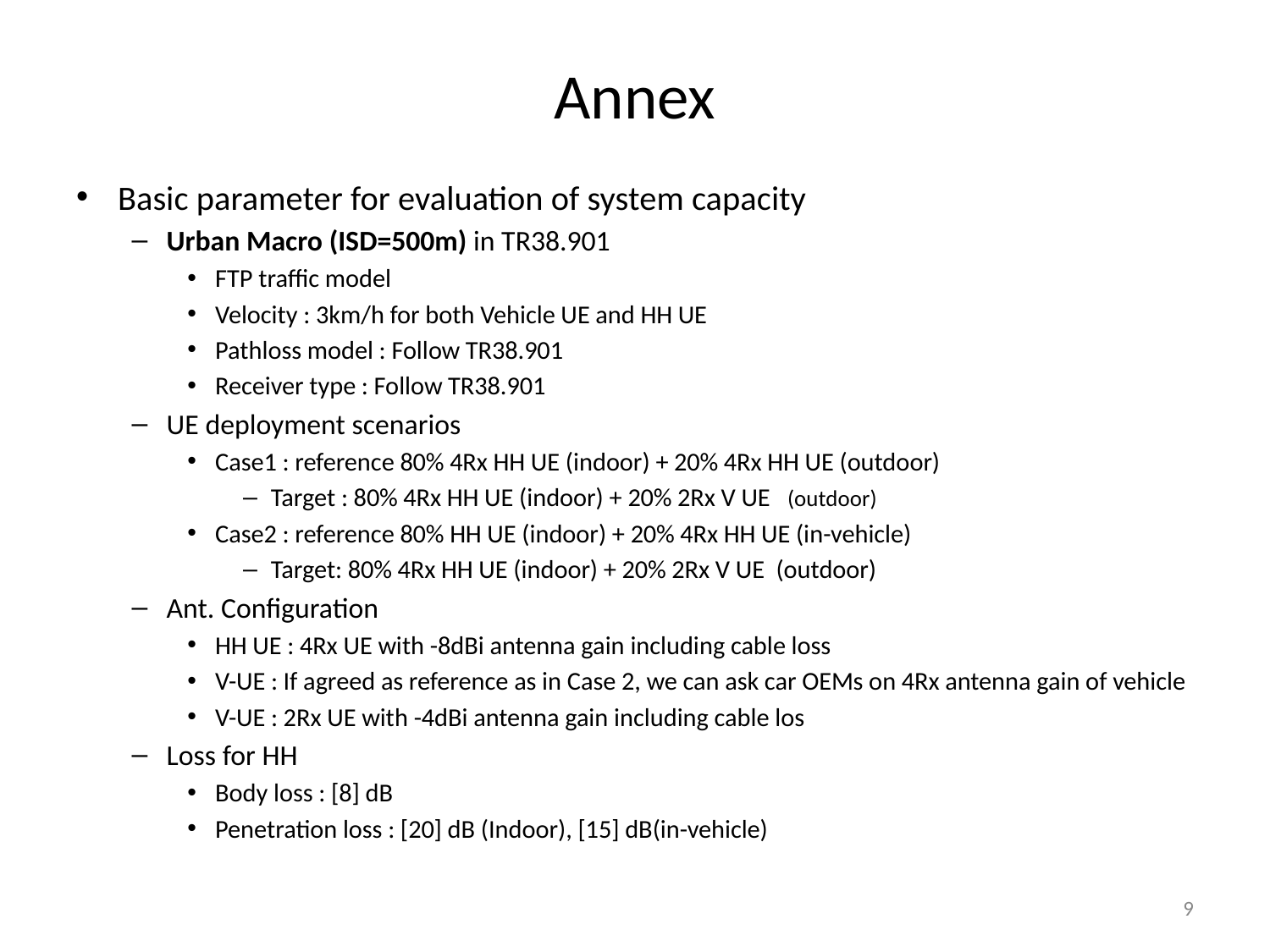

# Annex
Basic parameter for evaluation of system capacity
Urban Macro (ISD=500m) in TR38.901
FTP traffic model
Velocity : 3km/h for both Vehicle UE and HH UE
Pathloss model : Follow TR38.901
Receiver type : Follow TR38.901
UE deployment scenarios
Case1 : reference 80% 4Rx HH UE (indoor) + 20% 4Rx HH UE (outdoor)
Target : 80% 4Rx HH UE (indoor) + 20% 2Rx V UE   (outdoor)
Case2 : reference 80% HH UE (indoor) + 20% 4Rx HH UE (in-vehicle)
Target: 80% 4Rx HH UE (indoor) + 20% 2Rx V UE  (outdoor)
Ant. Configuration
HH UE : 4Rx UE with -8dBi antenna gain including cable loss
V-UE : If agreed as reference as in Case 2, we can ask car OEMs on 4Rx antenna gain of vehicle
V-UE : 2Rx UE with -4dBi antenna gain including cable los
Loss for HH
Body loss : [8] dB
Penetration loss : [20] dB (Indoor), [15] dB(in-vehicle)

9